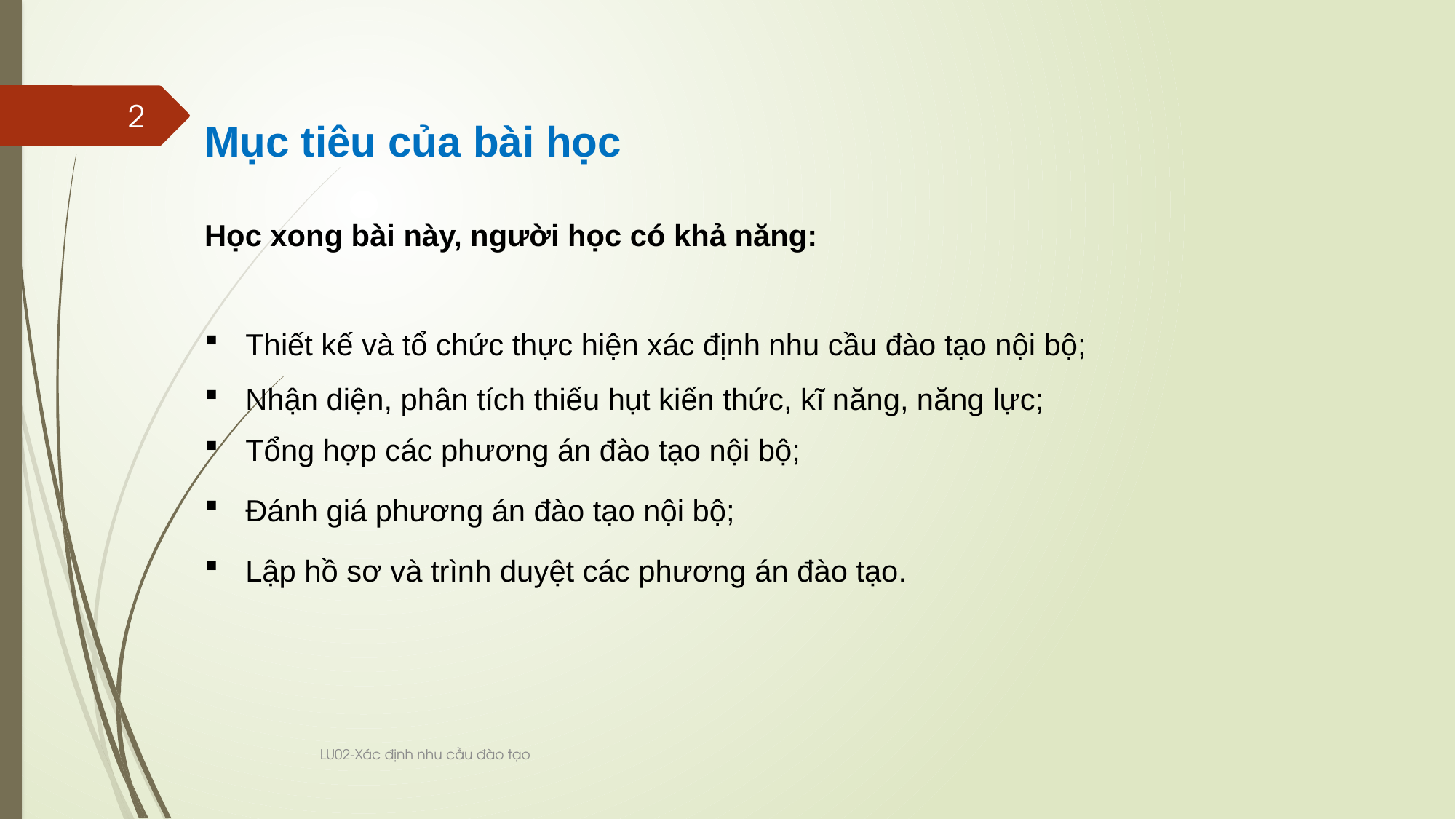

2
Mục tiêu của bài học

Học xong bài này, người học có khả năng:

Thiết kế và tổ chức thực hiện xác định nhu cầu đào tạo nội bộ;
Nhận diện, phân tích thiếu hụt kiến thức, kĩ năng, năng lực;
Tổng hợp các phương án đào tạo nội bộ;
Đánh giá phương án đào tạo nội bộ;
Lập hồ sơ và trình duyệt các phương án đào tạo.

LU02-Xác định nhu cầu đào tạo